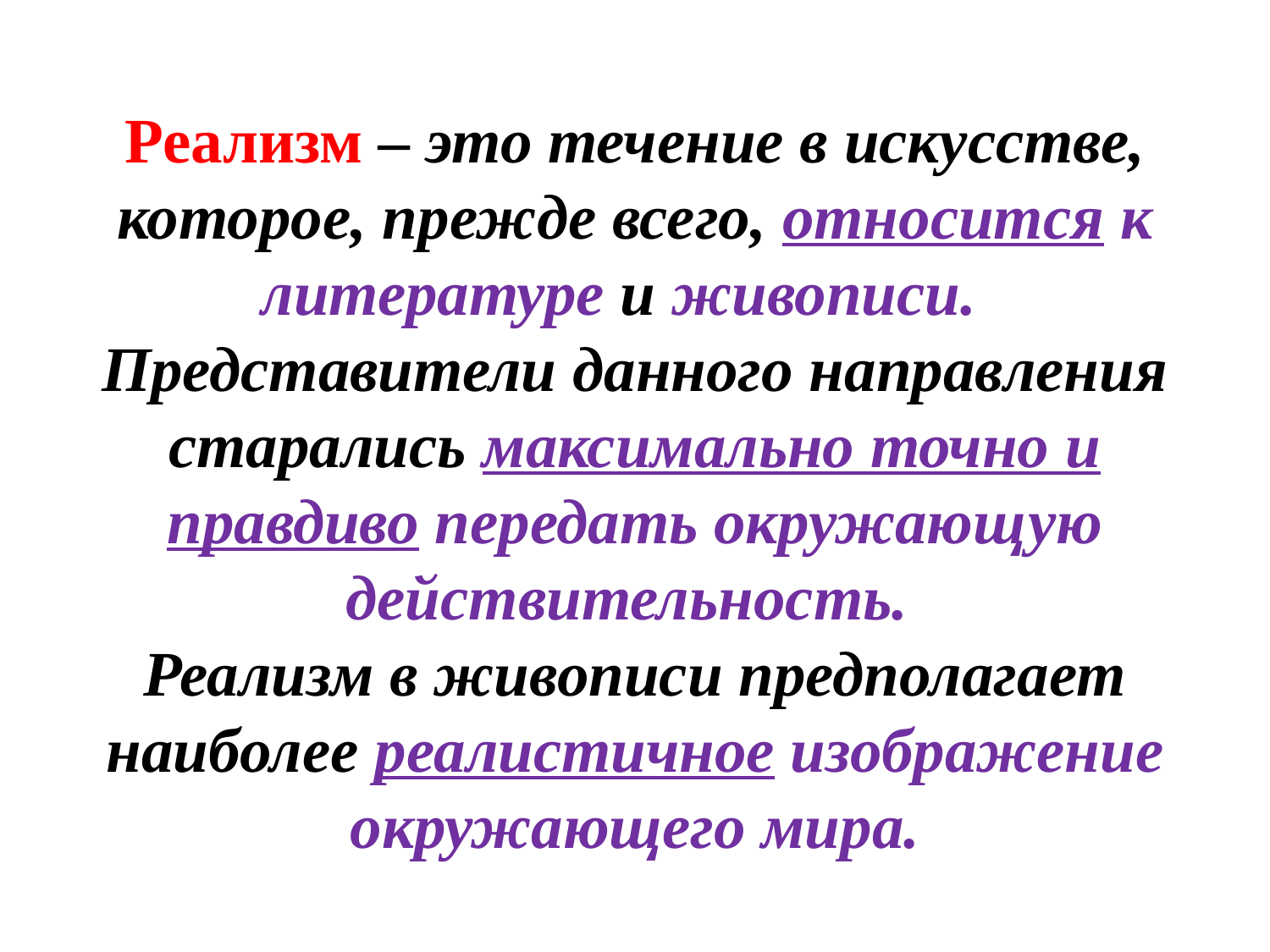

# Реализм – это течение в искусстве, которое, прежде всего, относится к литературе и живописи.   Представители данного направления старались максимально точно и правдиво передать окружающую действительность. Реализм в живописи предполагает наиболее реалистичное изображение окружающего мира.